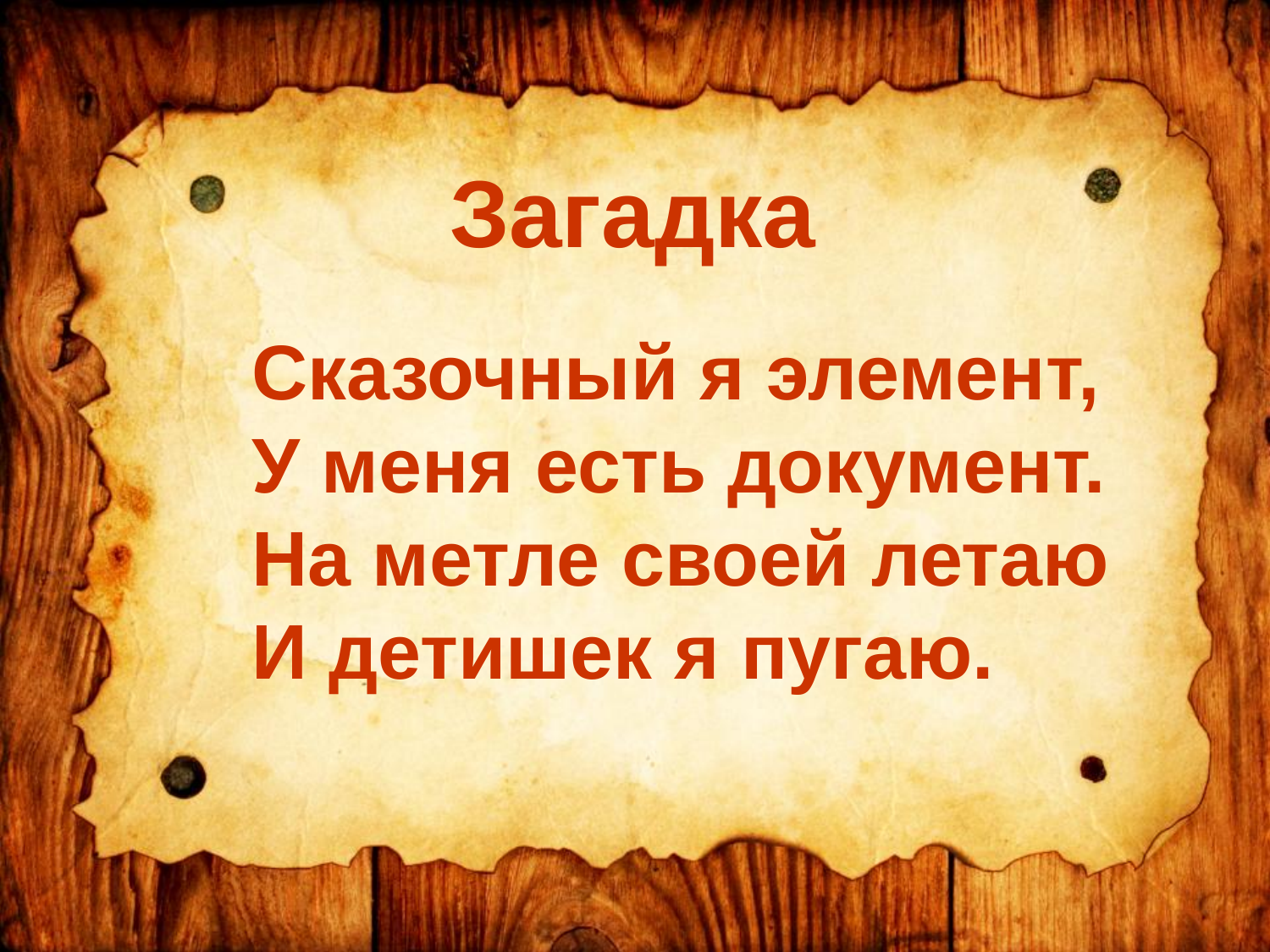

Загадка
Сказочный я элемент,
У меня есть документ.
На метле своей летаю
И детишек я пугаю.